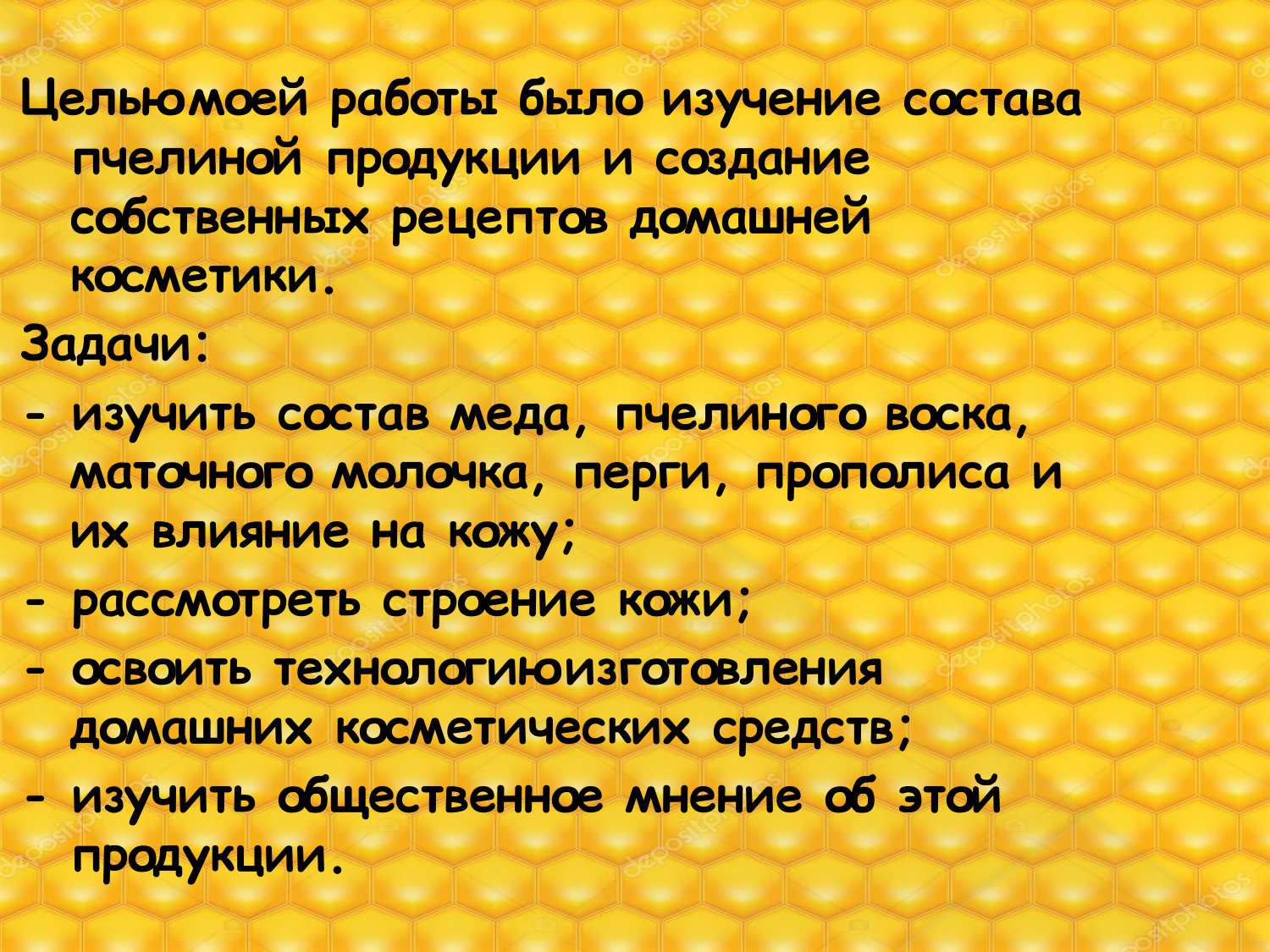

Целью моей работы было изучение состава пчелиной продукции и создание собственных рецептов домашней косметики.
Задачи:
- изучить состав меда, пчелиного воска, маточного молочка, перги, прополиса и их влияние на кожу;
- рассмотреть строение кожи;
- освоить технологию изготовления домашних косметических средств;
- изучить общественное мнение об этой продукции.